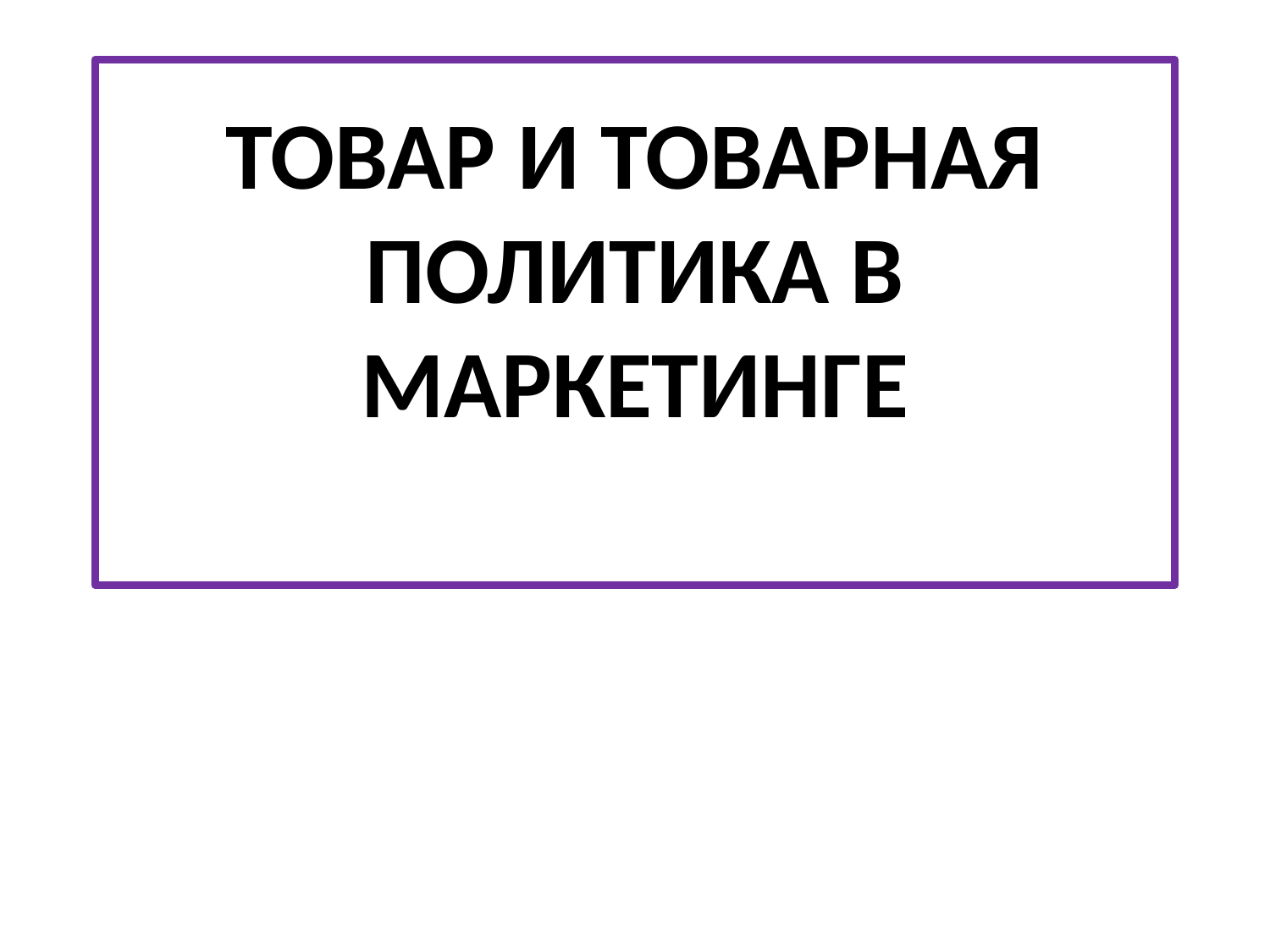

# ТОВАР И ТОВАРНАЯ ПОЛИТИКА В МАРКЕТИНГЕ